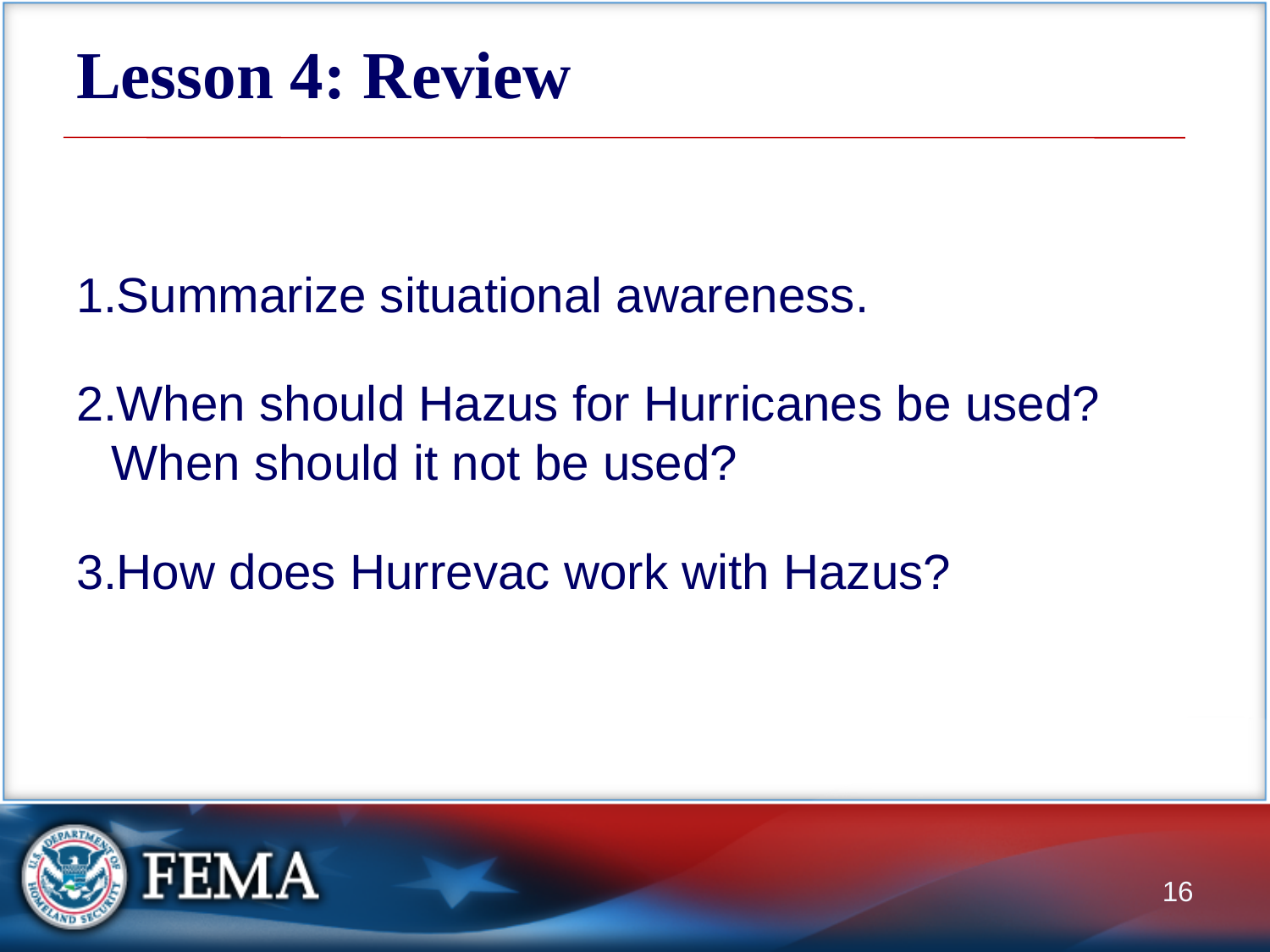

# Lesson 4: Review

Summarize situational awareness.
When should Hazus for Hurricanes be used? When should it not be used?
How does Hurrevac work with Hazus?
16